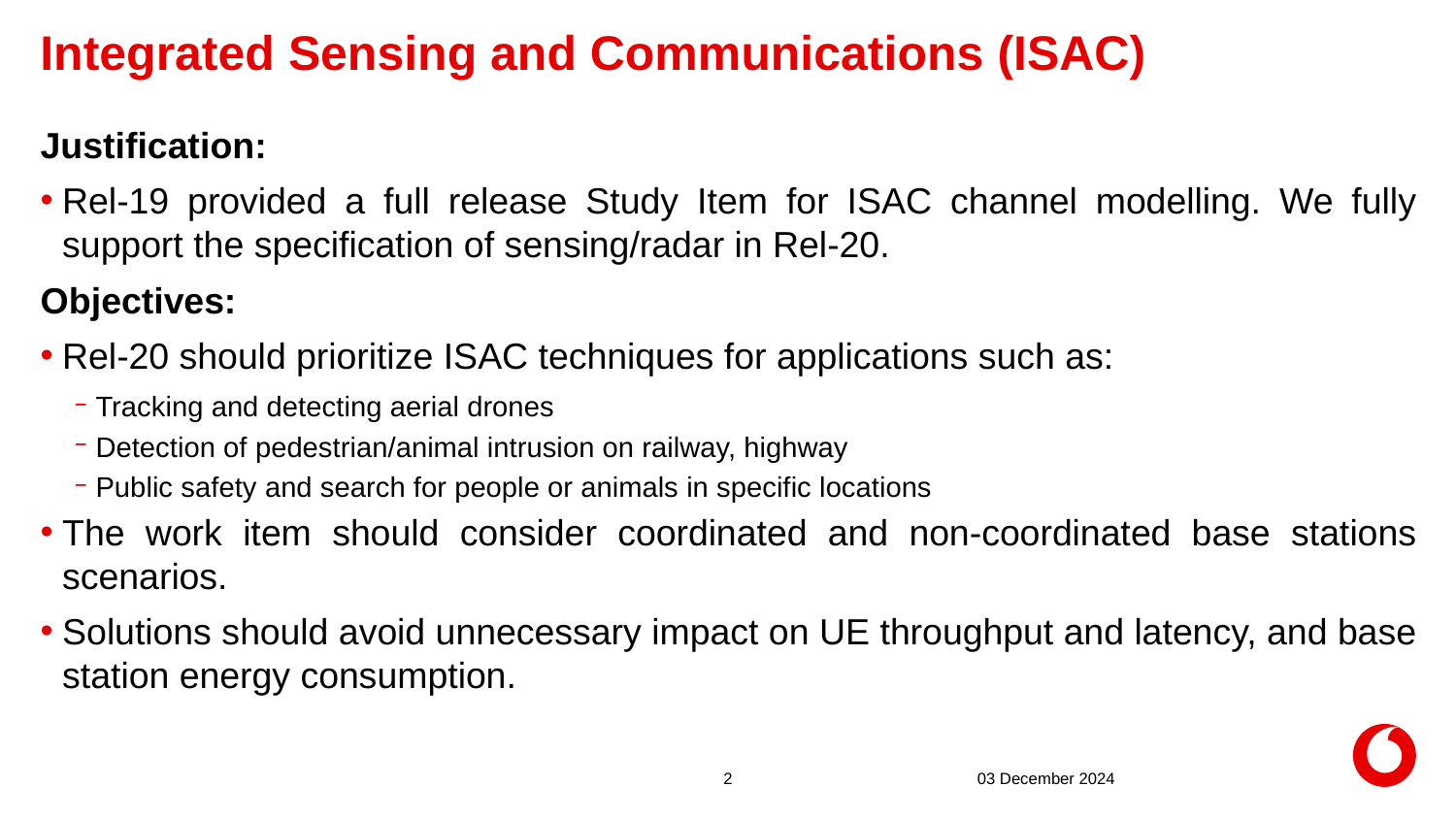

# Integrated Sensing and Communications (ISAC)
Justification:
Rel-19 provided a full release Study Item for ISAC channel modelling. We fully support the specification of sensing/radar in Rel-20.
Objectives:
Rel-20 should prioritize ISAC techniques for applications such as:
Tracking and detecting aerial drones
Detection of pedestrian/animal intrusion on railway, highway
Public safety and search for people or animals in specific locations
The work item should consider coordinated and non-coordinated base stations scenarios.
Solutions should avoid unnecessary impact on UE throughput and latency, and base station energy consumption.

03 December 2024
2